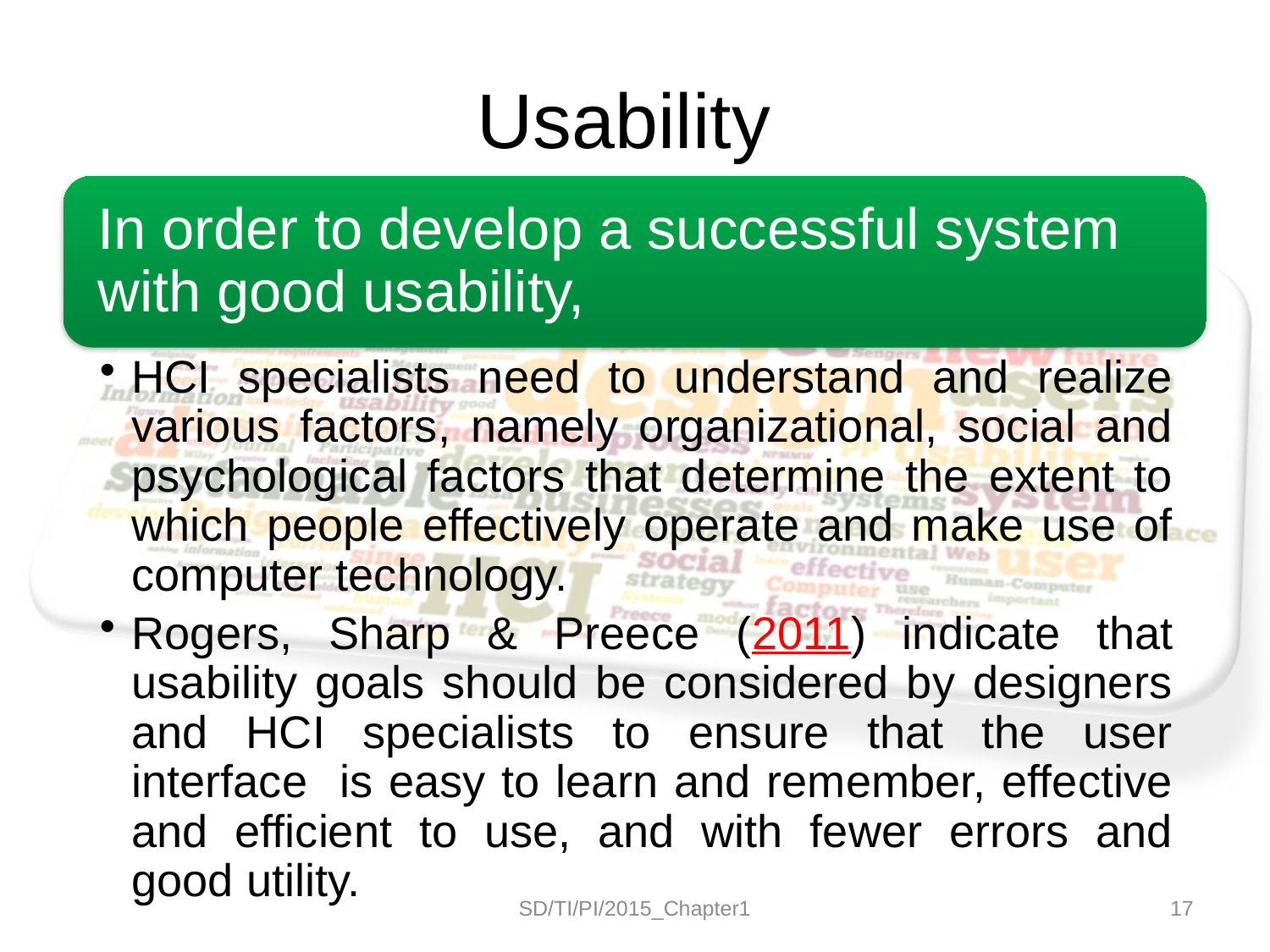

# Usability
In order to develop a successful system with good usability,
HCI specialists need to understand and realize various factors, namely organizational, social and psychological factors that determine the extent to which people effectively operate and make use of computer technology.
Rogers, Sharp & Preece (2011) indicate that usability goals should be considered by designers and HCI specialists to ensure that the user interface  is easy to learn and remember, effective and efficient to use, and with fewer errors and good utility.
SD/TI/PI/2015_Chapter1
17